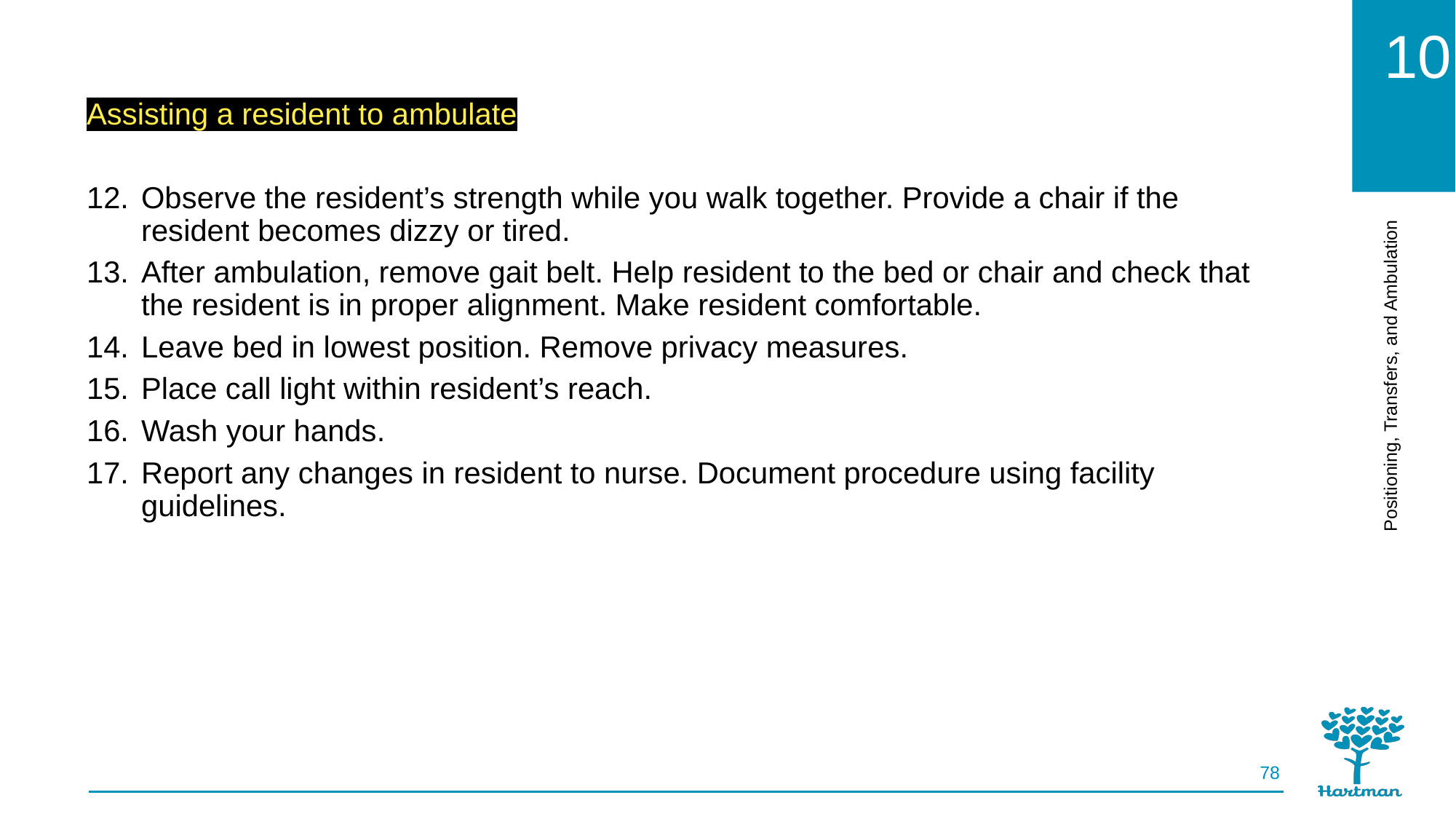

Assisting a resident to ambulate

Observe the resident’s strength while you walk together. Provide a chair if the resident becomes dizzy or tired.
After ambulation, remove gait belt. Help resident to the bed or chair and check that the resident is in proper alignment. Make resident comfortable.
Leave bed in lowest position. Remove privacy measures.
Place call light within resident’s reach.
Wash your hands.
Report any changes in resident to nurse. Document procedure using facility guidelines.

78